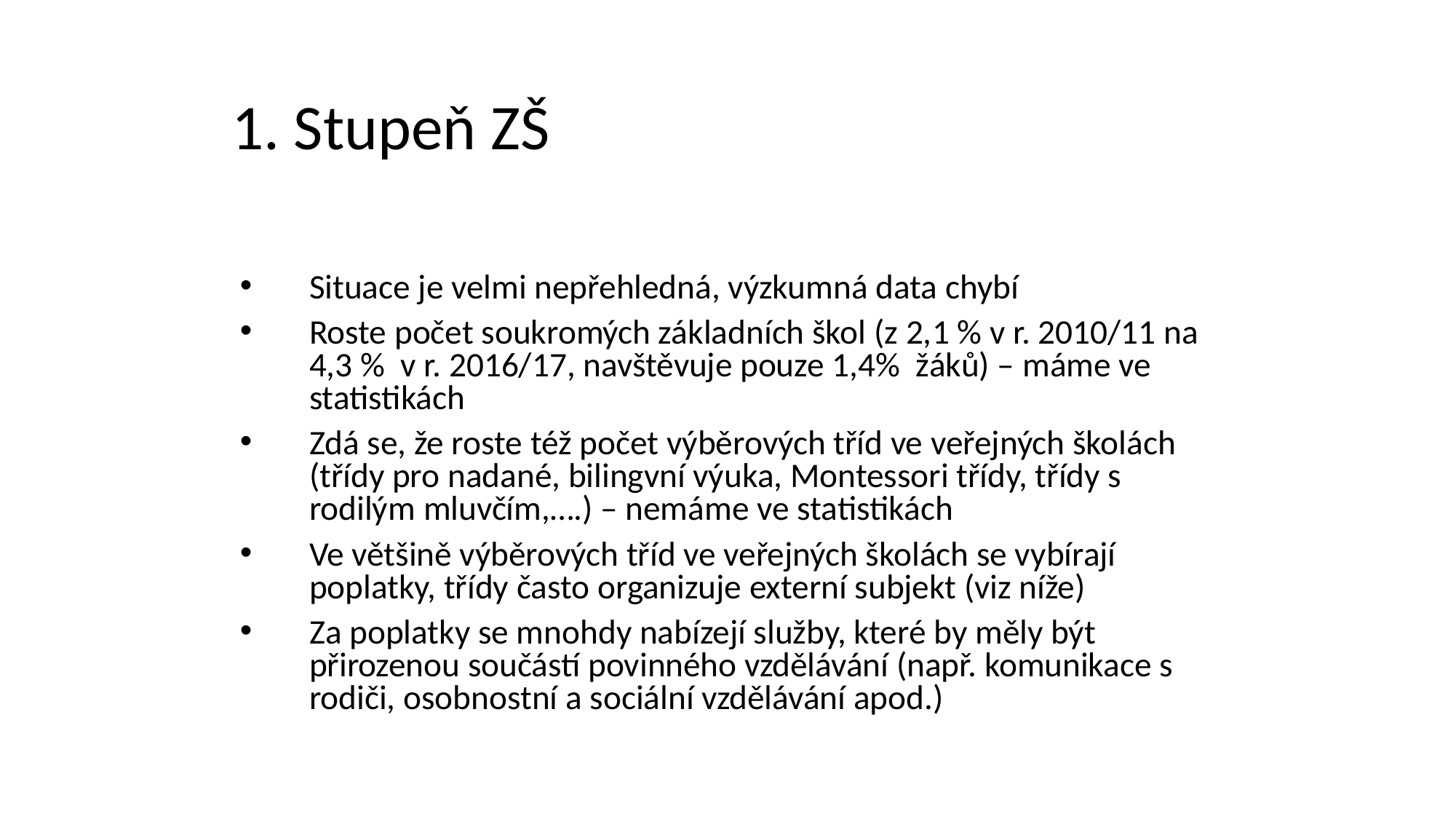

# 1. Stupeň ZŠ
Situace je velmi nepřehledná, výzkumná data chybí
Roste počet soukromých základních škol (z 2,1 % v r. 2010/11 na 4,3 %  v r. 2016/17, navštěvuje pouze 1,4%  žáků) – máme ve statistikách
Zdá se, že roste též počet výběrových tříd ve veřejných školách (třídy pro nadané, bilingvní výuka, Montessori třídy, třídy s rodilým mluvčím,….) – nemáme ve statistikách
Ve většině výběrových tříd ve veřejných školách se vybírají poplatky, třídy často organizuje externí subjekt (viz níže)
Za poplatky se mnohdy nabízejí služby, které by měly být přirozenou součástí povinného vzdělávání (např. komunikace s rodiči, osobnostní a sociální vzdělávání apod.)